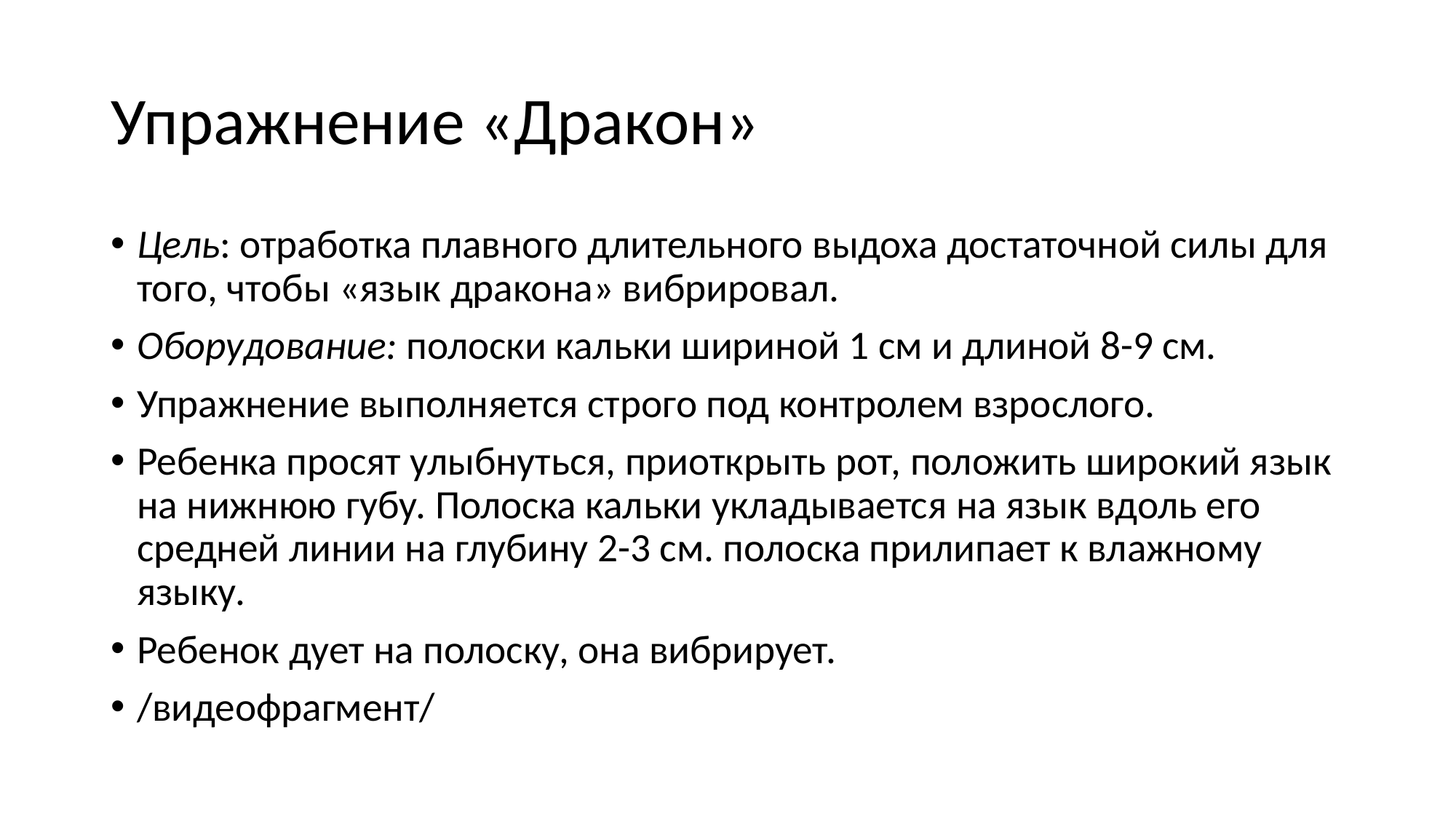

# Упражнение «Дракон»
Цель: отработка плавного длительного выдоха достаточной силы для того, чтобы «язык дракона» вибрировал.
Оборудование: полоски кальки шириной 1 см и длиной 8-9 см.
Упражнение выполняется строго под контролем взрослого.
Ребенка просят улыбнуться, приоткрыть рот, положить широкий язык на нижнюю губу. Полоска кальки укладывается на язык вдоль его средней линии на глубину 2-3 см. полоска прилипает к влажному языку.
Ребенок дует на полоску, она вибрирует.
/видеофрагмент/